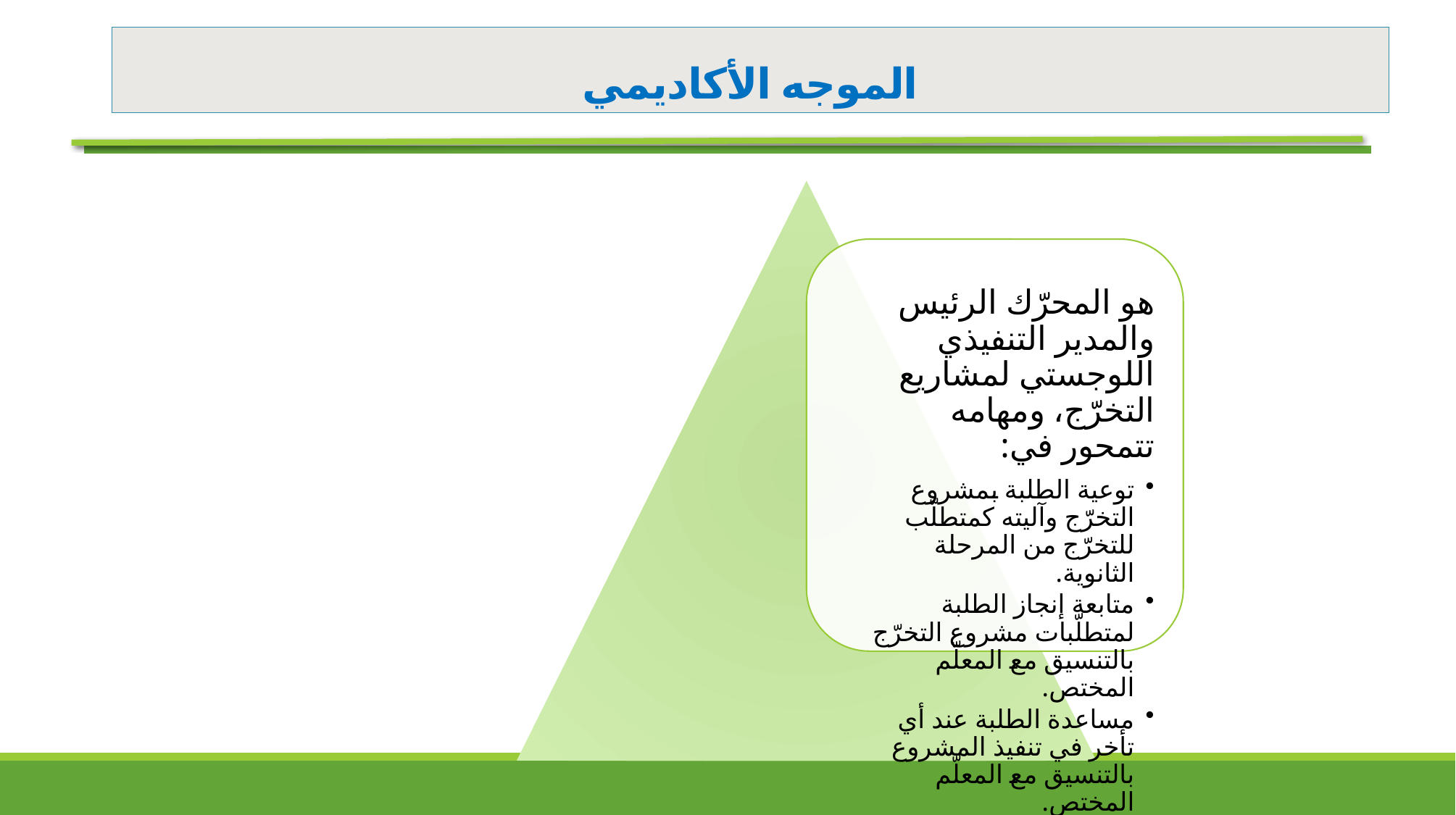

# الموجه الأكاديمي
هو المحرّك الرئيس والمدير التنفيذي اللوجستي لمشاريع التخرّج، ومهامه تتمحور في:
توعية الطلبة بمشروع التخرّج وآليته كمتطلّب للتخرّج من المرحلة الثانوية.
متابعة إنجاز الطلبة لمتطلّبات مشروع التخرّج بالتنسيق مع المعلّم المختص.
مساعدة الطلبة عند أي تأخر في تنفيذ المشروع بالتنسيق مع المعلّم المختص.